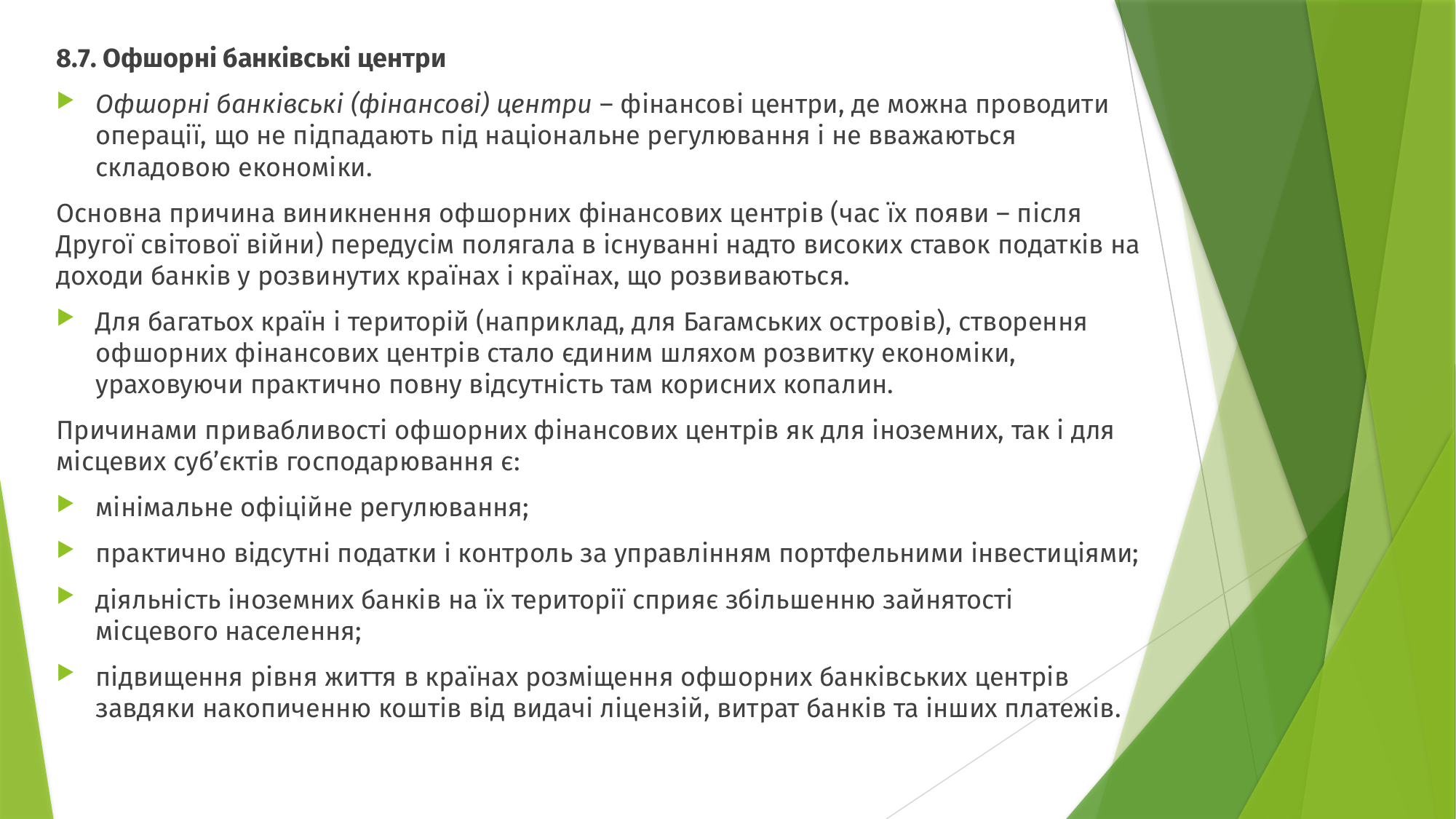

8.7. Офшорні банківські центри
Офшорні банківські (фінансові) центри – фінансові центри, де можна проводити операції, що не підпадають під національне регулювання і не вважаються складовою економіки.
Основна причина виникнення офшорних фінансових центрів (час їх появи – після Другої світової війни) передусім полягала в існуванні надто високих ставок податків на доходи банків у розвинутих країнах і країнах, що розвиваються.
Для багатьох країн і територій (наприклад, для Багамських островів), створення офшорних фінансових центрів стало єдиним шляхом розвитку економіки, ураховуючи практично повну відсутність там корисних копалин.
Причинами привабливості офшорних фінансових центрів як для іноземних, так і для місцевих суб’єктів господарювання є:
мінімальне офіційне регулювання;
практично відсутні податки і контроль за управлінням портфельними інвестиціями;
діяльність іноземних банків на їх території сприяє збільшенню зайнятості місцевого населення;
підвищення рівня життя в країнах розміщення офшорних банківських центрів завдяки накопиченню коштів від видачі ліцензій, витрат банків та інших платежів.